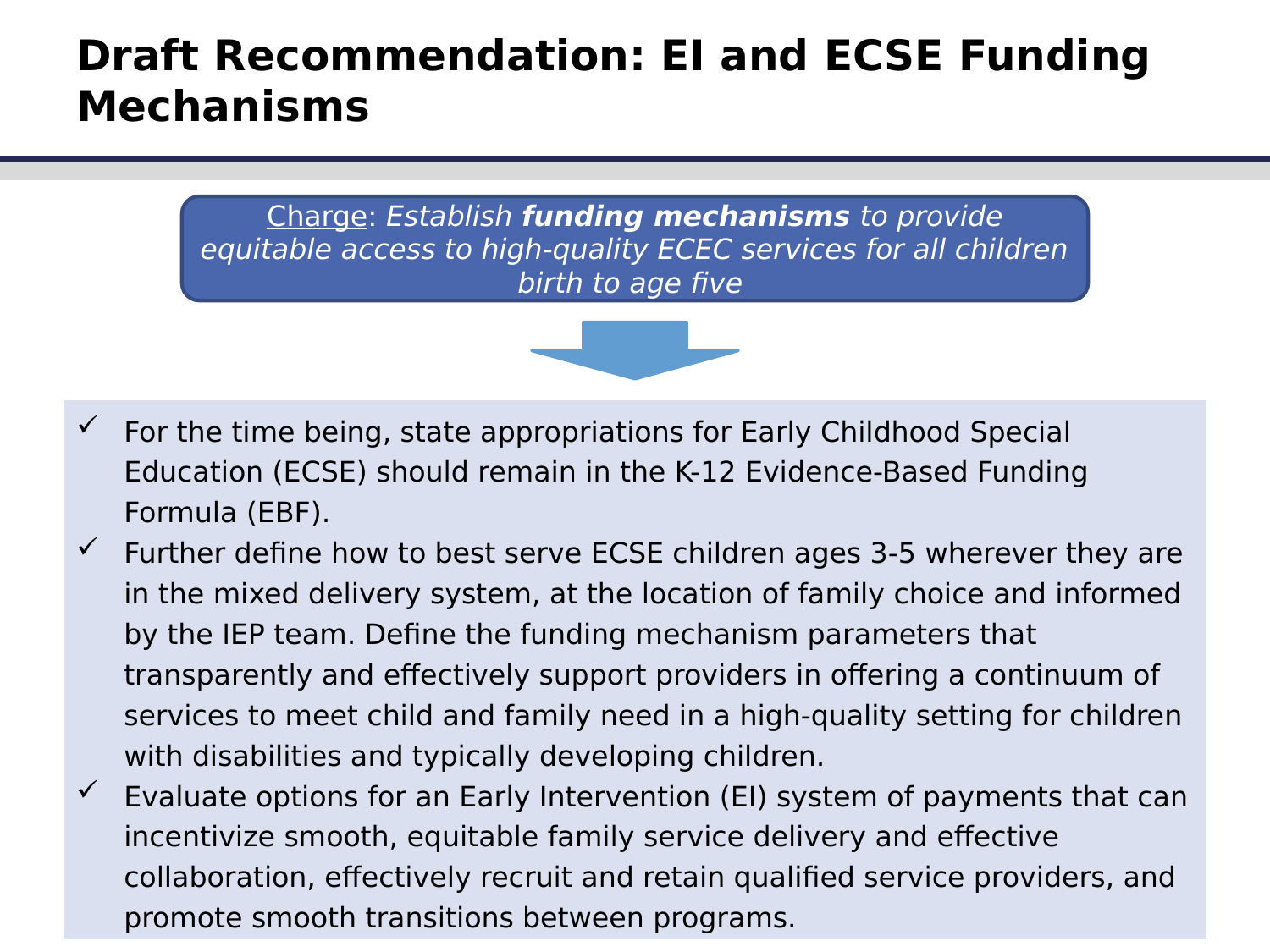

# Draft Recommendation: EI and ECSE Funding Mechanisms
Charge: Establish funding mechanisms to provide equitable access to high-quality ECEC services for all children birth to age five

For the time being, state appropriations for Early Childhood Special Education (ECSE) should remain in the K-12 Evidence-Based Funding Formula (EBF).
Further define how to best serve ECSE children ages 3-5 wherever they are in the mixed delivery system, at the location of family choice and informed by the IEP team. Define the funding mechanism parameters that transparently and effectively support providers in offering a continuum of services to meet child and family need in a high-quality setting for children with disabilities and typically developing children.
Evaluate options for an Early Intervention (EI) system of payments that can incentivize smooth, equitable family service delivery and effective collaboration, effectively recruit and retain qualified service providers, and promote smooth transitions between programs.
39